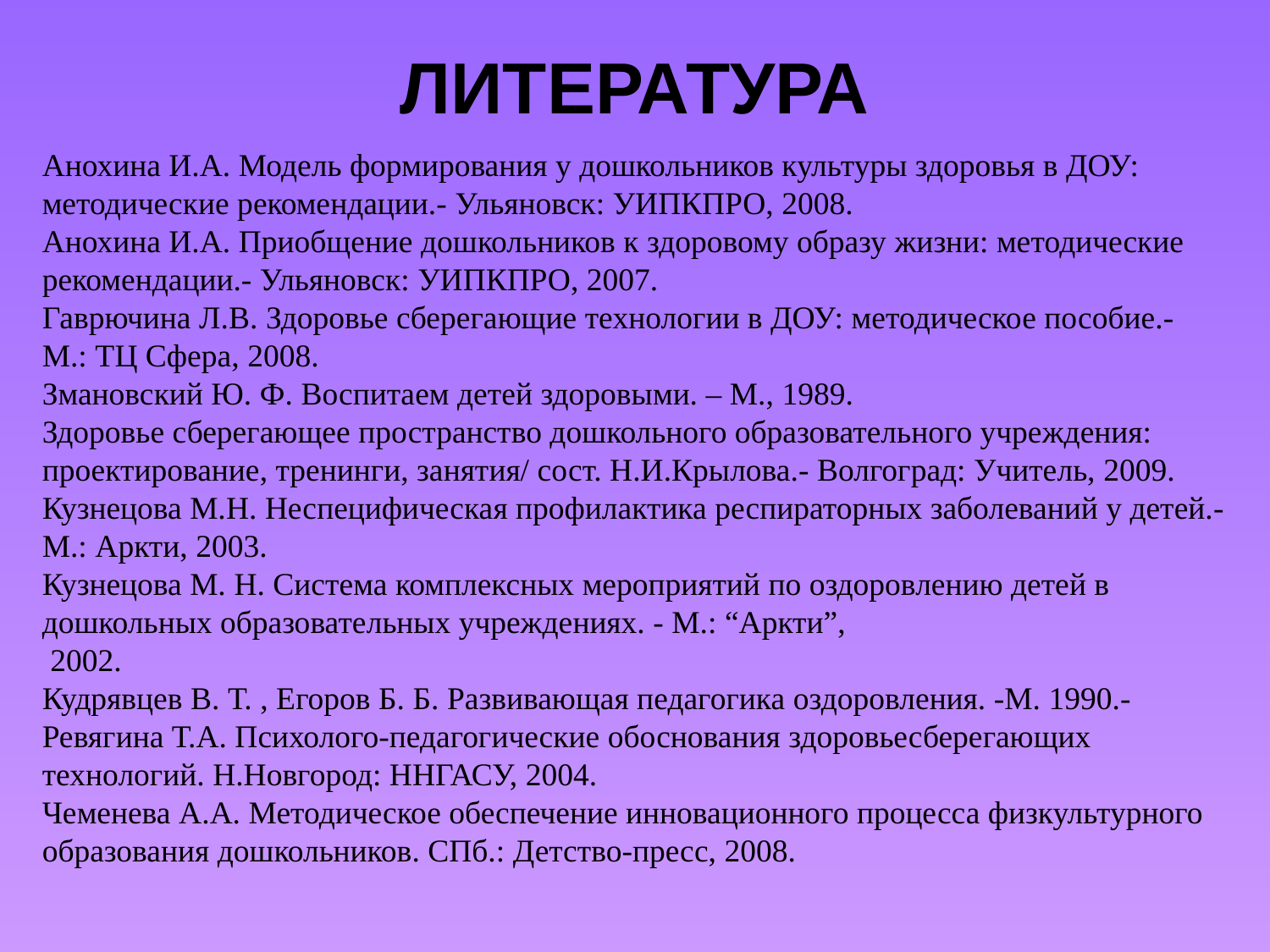

# ЛИТЕРАТУРА
Анохина И.А. Модель формирования у дошкольников культуры здоровья в ДОУ: методические рекомендации.- Ульяновск: УИПКПРО, 2008.
Анохина И.А. Приобщение дошкольников к здоровому образу жизни: методические рекомендации.- Ульяновск: УИПКПРО, 2007.
Гаврючина Л.В. Здоровье сберегающие технологии в ДОУ: методическое пособие.- М.: ТЦ Сфера, 2008.
Змановский Ю. Ф. Воспитаем детей здоровыми. – М., 1989.
Здоровье сберегающее пространство дошкольного образовательного учреждения: проектирование, тренинги, занятия/ сост. Н.И.Крылова.- Волгоград: Учитель, 2009.
Кузнецова М.Н. Неспецифическая профилактика респираторных заболеваний у детей.- М.: Аркти, 2003.
Кузнецова М. Н. Система комплексных мероприятий по оздоровлению детей в дошкольных образовательных учреждениях. - М.: “Аркти”,
 2002.
Кудрявцев В. Т. , Егоров Б. Б. Развивающая педагогика оздоровления. -М. 1990.-
Ревягина Т.А. Психолого-педагогические обоснования здоровьесберегающих технологий. Н.Новгород: ННГАСУ, 2004.
Чеменева А.А. Методическое обеспечение инновационного процесса физкультурного образования дошкольников. СПб.: Детство-пресс, 2008.